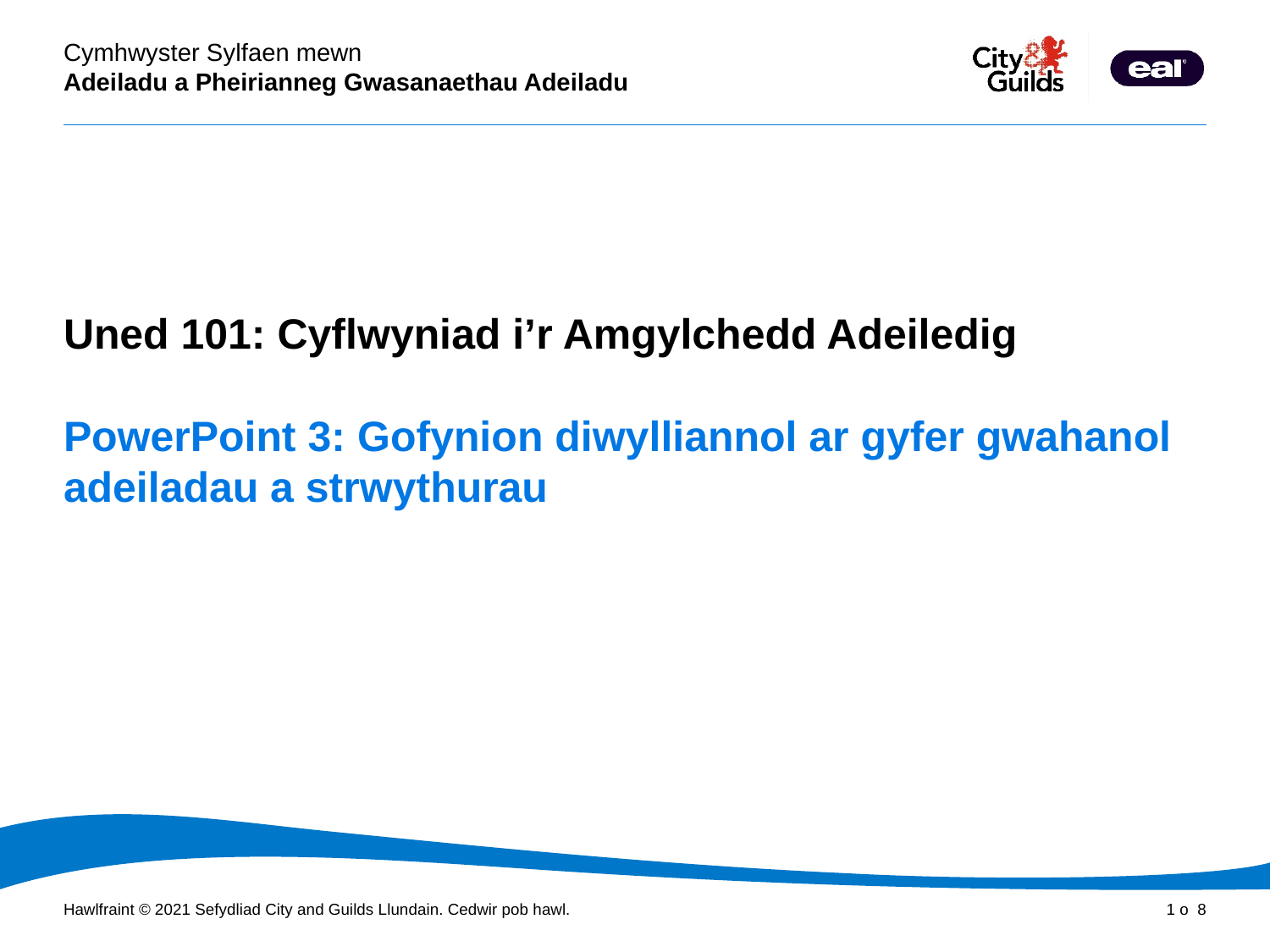

Uned 101: Cyflwyniad i’r Amgylchedd Adeiledig
# PowerPoint 3: Gofynion diwylliannol ar gyfer gwahanol adeiladau a strwythurau